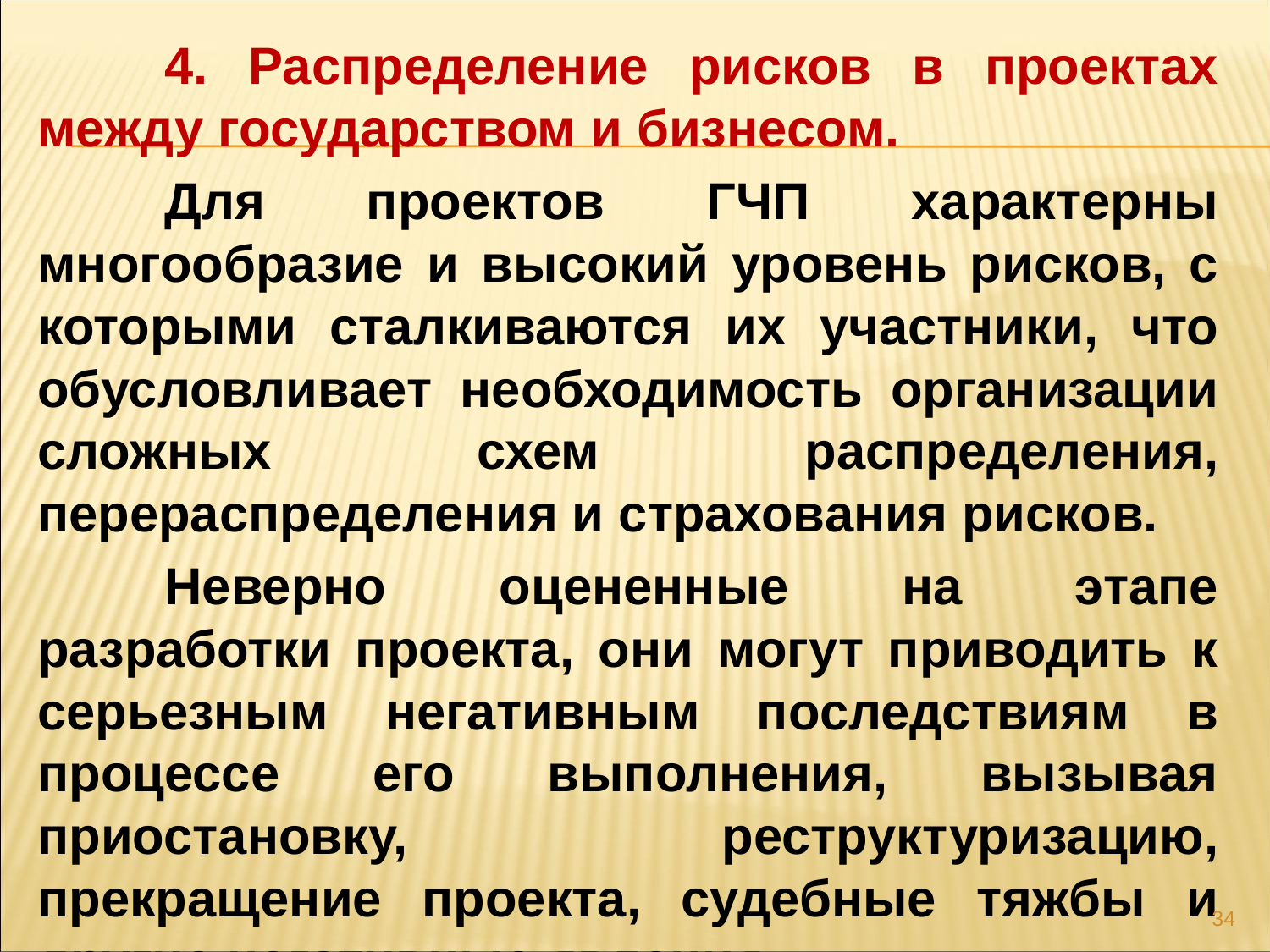

4. Распределение рисков в проектах между государством и бизнесом.
	Для проектов ГЧП характерны многообразие и высокий уровень рисков, с которыми сталкиваются их участники, что обусловливает необходимость организации сложных схем распределения, перераспределения и страхования рисков.
	Неверно оцененные на этапе разработки проекта, они могут приводить к серьезным негативным последствиям в процессе его выполнения, вызывая приостановку, реструктуризацию, прекращение проекта, судебные тяжбы и другие негативные явления.
34